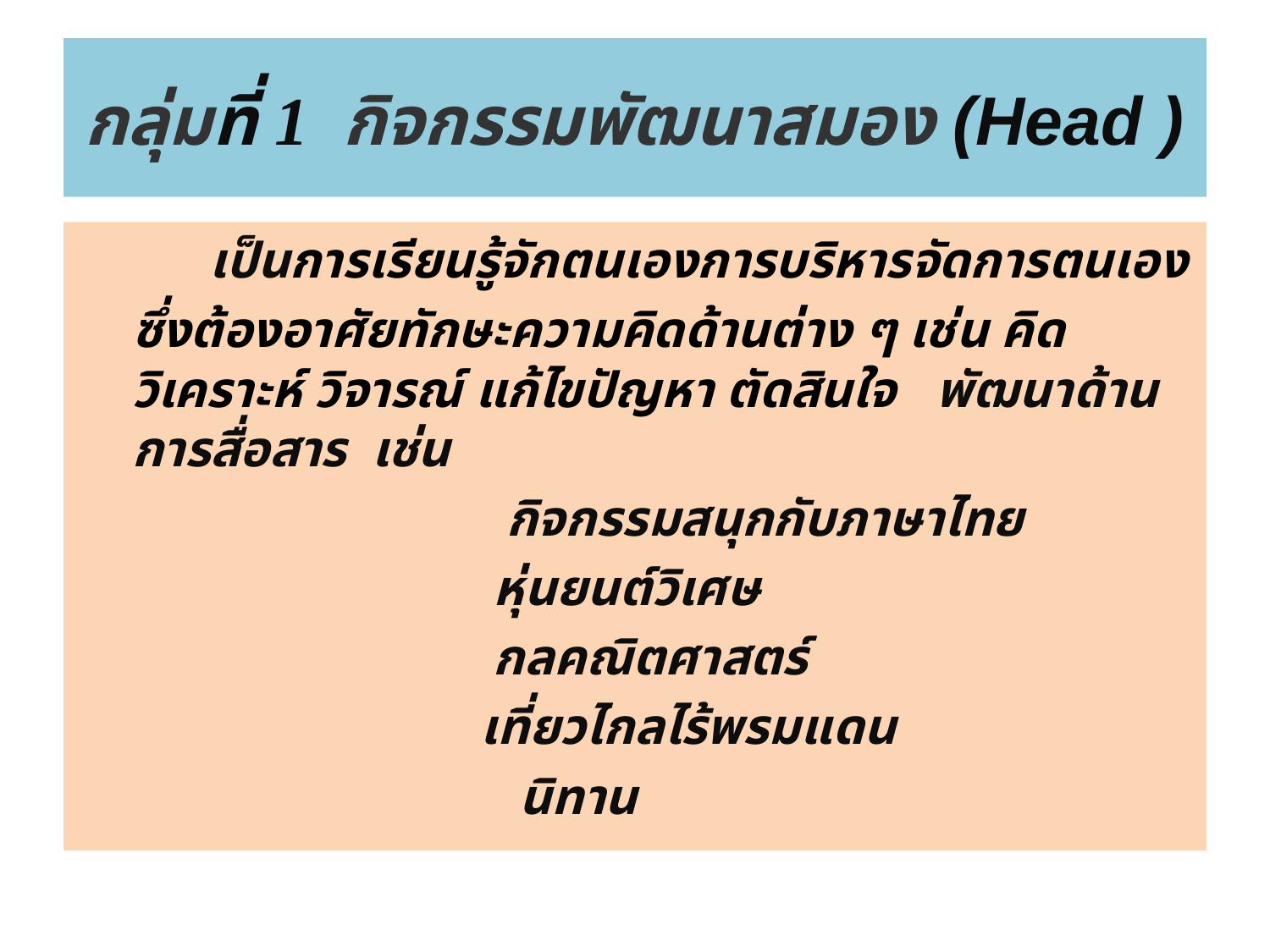

# กลุ่มที่ 1  กิจกรรมพัฒนาสมอง (Head )
      เป็นการเรียนรู้จักตนเองการบริหารจัดการตนเอง
ซึ่งต้องอาศัยทักษะความคิดด้านต่าง ๆ เช่น คิดวิเคราะห์ วิจารณ์ แก้ไขปัญหา ตัดสินใจ   พัฒนาด้านการสื่อสาร  เช่น
                             กิจกรรมสนุกกับภาษาไทย
                            หุ่นยนต์วิเศษ
                            กลคณิตศาสตร์
                           เที่ยวไกลไร้พรมแดน
                              นิทาน